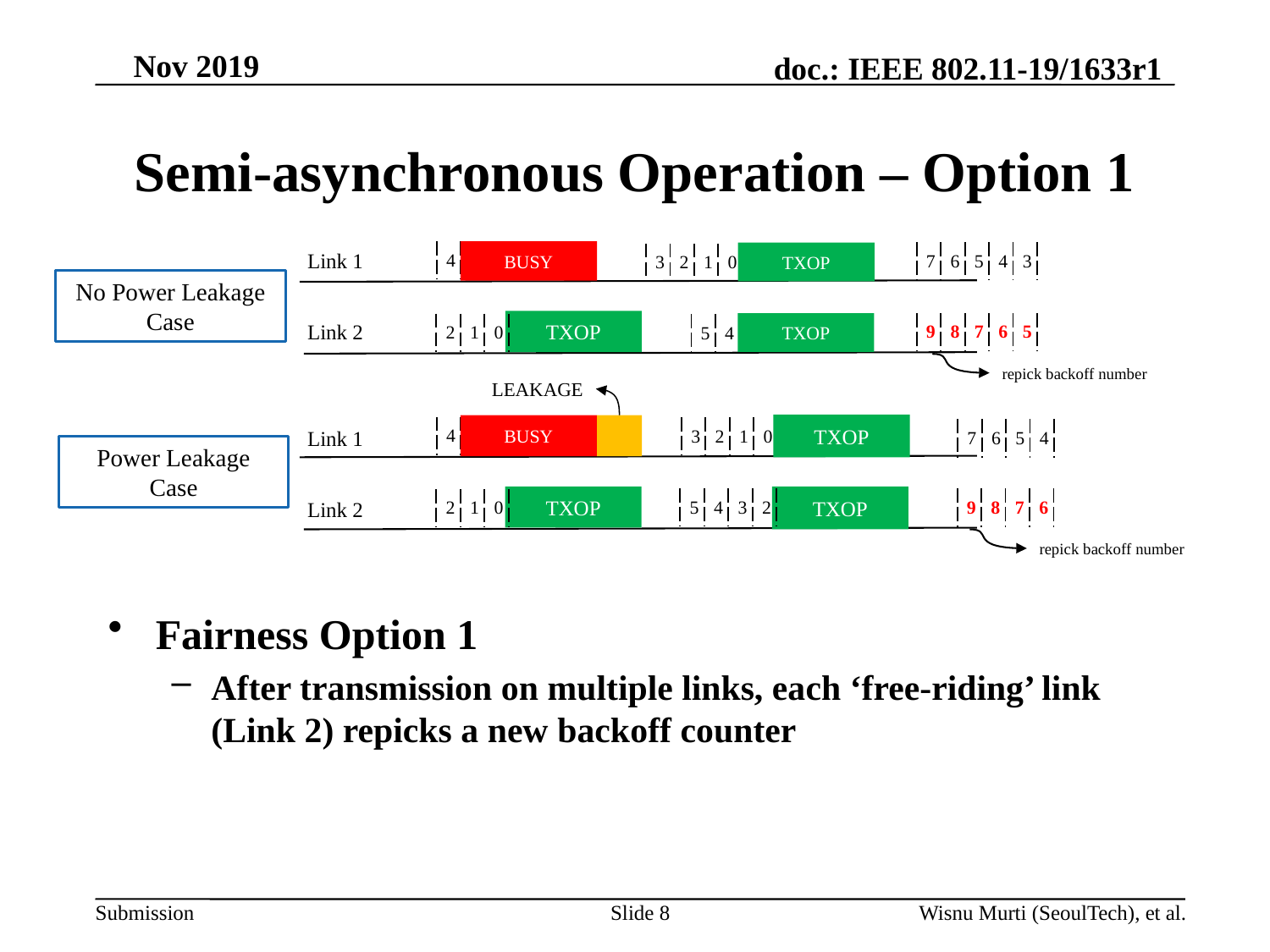

# Semi-asynchronous Operation – Option 1
| 4 |
| --- |
BUSY
Link 1
| 7 | 6 | 5 | 4 | 3 |
| --- | --- | --- | --- | --- |
TXOP
| 3 | 2 | 1 | 0 |
| --- | --- | --- | --- |
No Power Leakage Case
TXOP
Link 2
TXOP
| 9 | 8 | 7 | 6 | 5 |
| --- | --- | --- | --- | --- |
| 2 | 1 | 0 |
| --- | --- | --- |
| 5 | 4 |
| --- | --- |
repick backoff number
LEAKAGE
TXOP
BUSY

| 4 |
| --- |
| 3 | 2 | 1 | 0 |
| --- | --- | --- | --- |
Link 1
| 7 | 6 | 5 | 4 |
| --- | --- | --- | --- |
Power Leakage Case
TXOP
TXOP
| 5 | 4 | 3 | 2 |
| --- | --- | --- | --- |
| 9 | 8 | 7 | 6 |
| --- | --- | --- | --- |
| 2 | 1 | 0 |
| --- | --- | --- |
Link 2
repick backoff number
Fairness Option 1
After transmission on multiple links, each ‘free-riding’ link (Link 2) repicks a new backoff counter
Slide 8
Wisnu Murti (SeoulTech), et al.